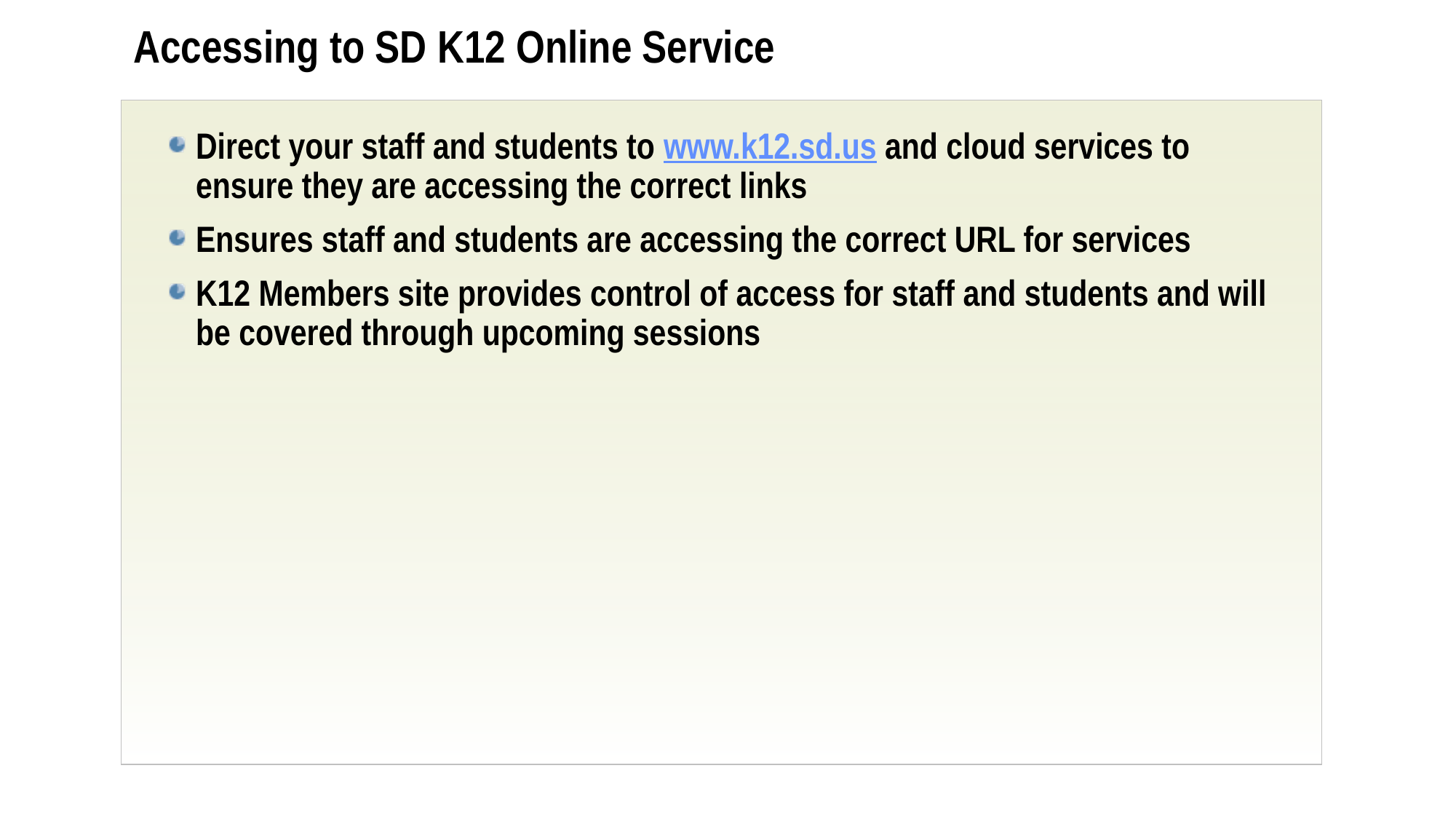

# Accessing to SD K12 Online Service
Direct your staff and students to www.k12.sd.us and cloud services to ensure they are accessing the correct links
Ensures staff and students are accessing the correct URL for services
K12 Members site provides control of access for staff and students and will be covered through upcoming sessions